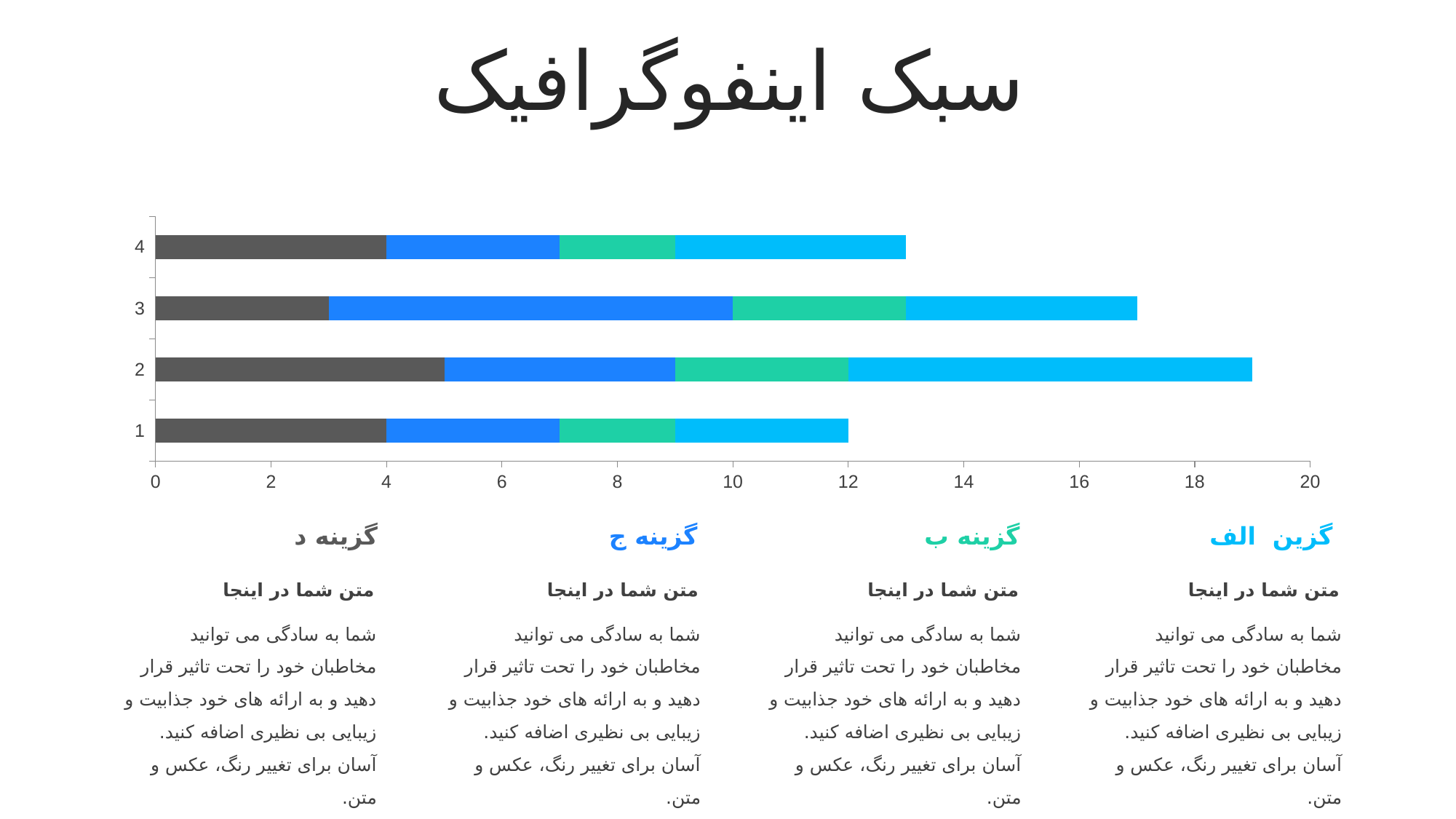

سبک اینفوگرافیک

### Chart

| Category |  |  |  |  |
|---|---|---|---|---|
گزینه د
گزینه ج
گزینه ب
گزین  الف
متن شما در اینجا
شما به سادگی می توانید مخاطبان خود را تحت تاثیر قرار دهید و به ارائه های خود جذابیت و زیبایی بی نظیری اضافه کنید. آسان برای تغییر رنگ، عکس و متن.
متن شما در اینجا
شما به سادگی می توانید مخاطبان خود را تحت تاثیر قرار دهید و به ارائه های خود جذابیت و زیبایی بی نظیری اضافه کنید. آسان برای تغییر رنگ، عکس و متن.
متن شما در اینجا
شما به سادگی می توانید مخاطبان خود را تحت تاثیر قرار دهید و به ارائه های خود جذابیت و زیبایی بی نظیری اضافه کنید. آسان برای تغییر رنگ، عکس و متن.
متن شما در اینجا
شما به سادگی می توانید مخاطبان خود را تحت تاثیر قرار دهید و به ارائه های خود جذابیت و زیبایی بی نظیری اضافه کنید. آسان برای تغییر رنگ، عکس و متن.